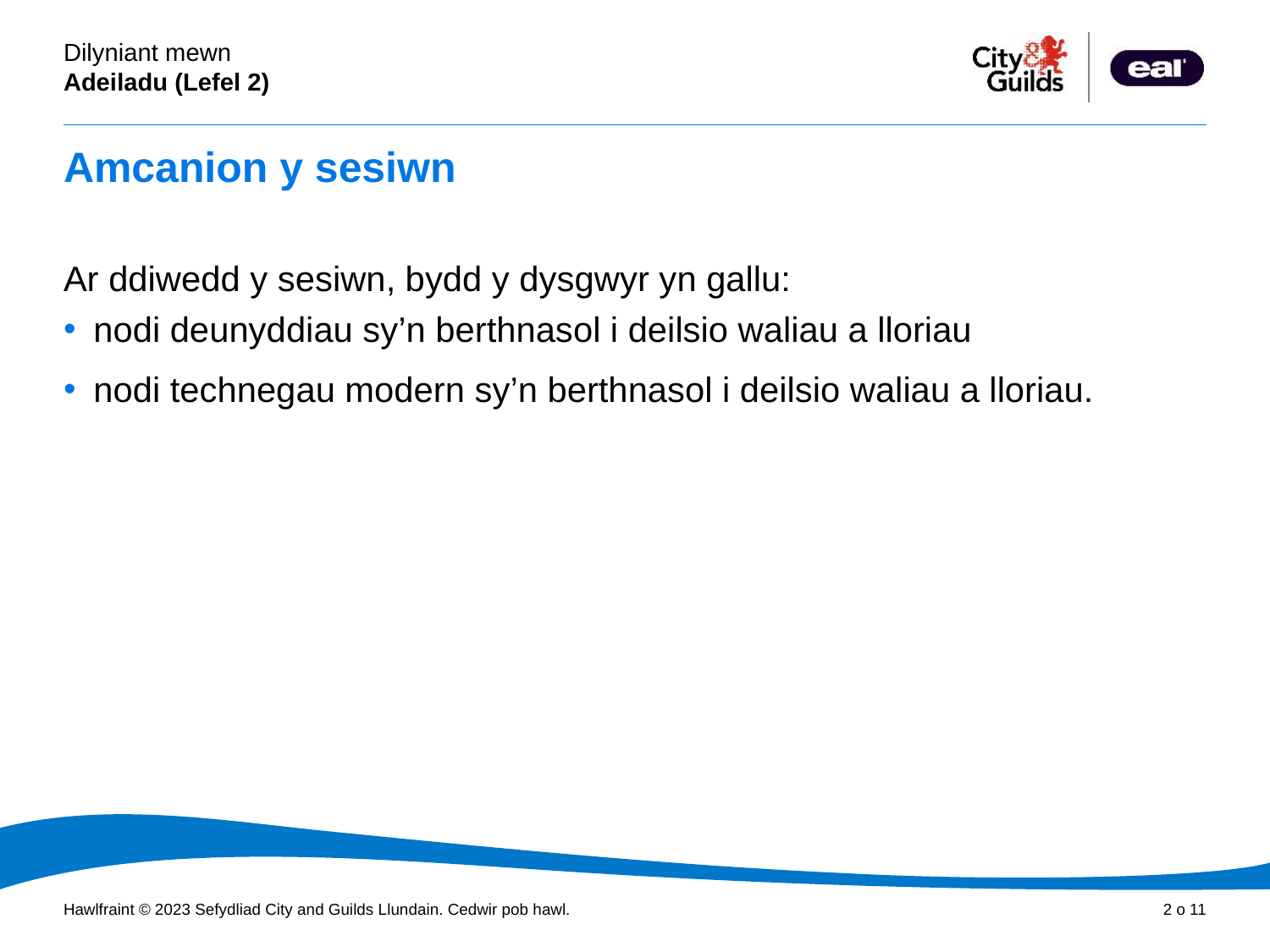

# Amcanion y sesiwn
Ar ddiwedd y sesiwn, bydd y dysgwyr yn gallu:
nodi deunyddiau sy’n berthnasol i deilsio waliau a lloriau
nodi technegau modern sy’n berthnasol i deilsio waliau a lloriau.